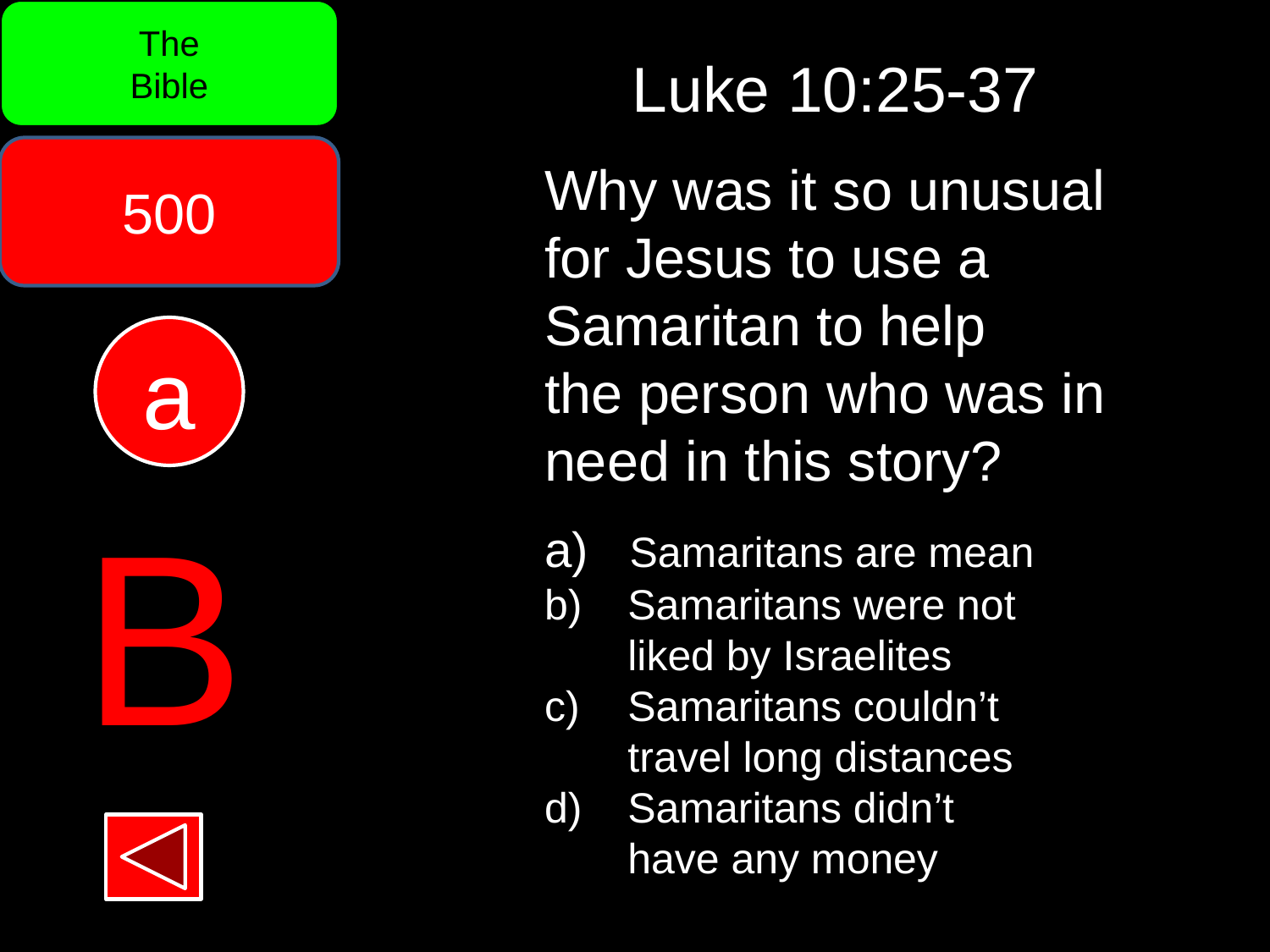

The
Bible
Luke 10:25-37
500
Why was it so unusual
for Jesus to use a
Samaritan to help
the person who was in
need in this story?

 Samaritans are mean
 Samaritans were not
 liked by Israelites
 Samaritans couldn’t
 travel long distances
 Samaritans didn’t
 have any money
a
B